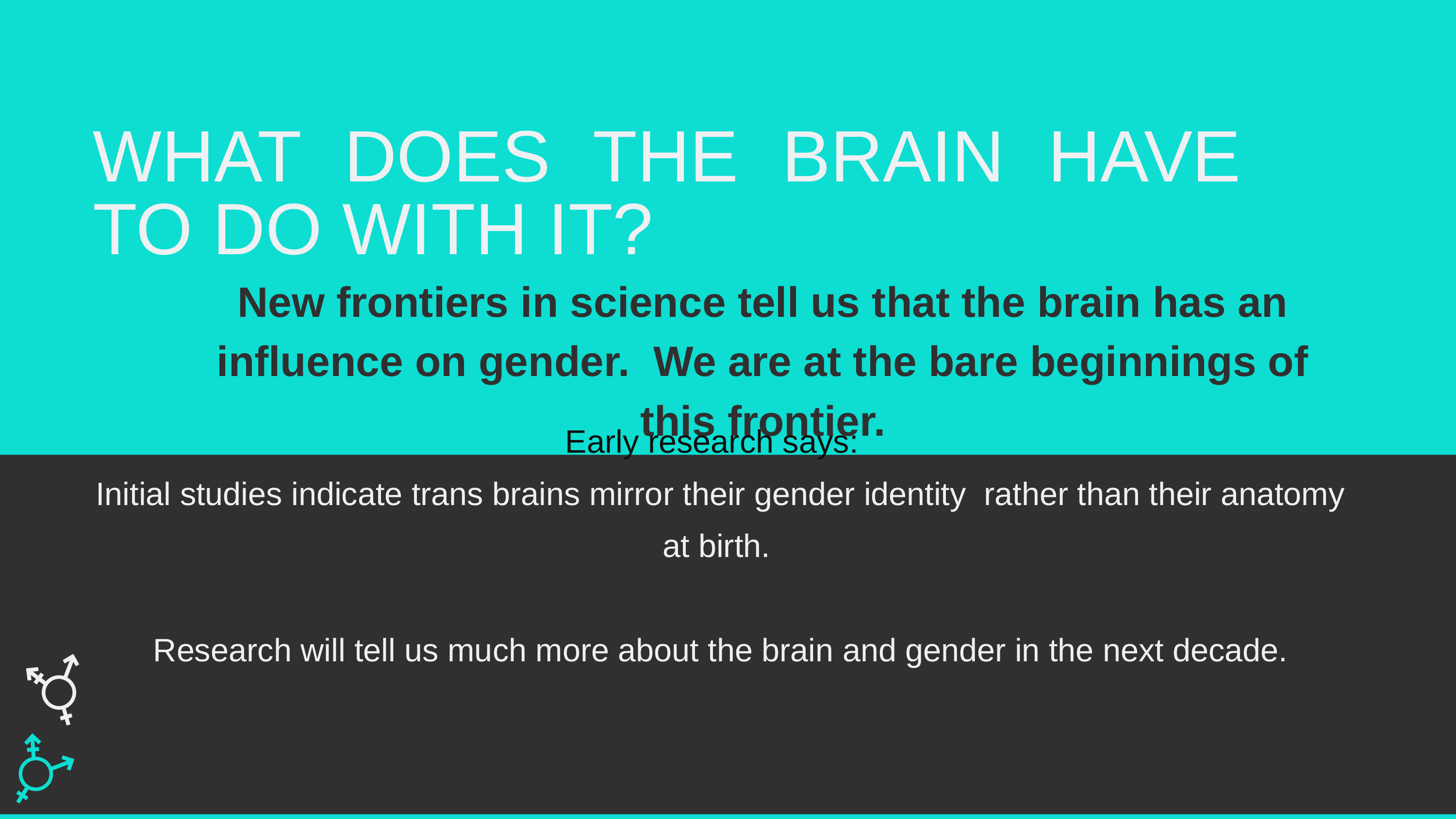

WHAT DOES THE BRAIN HAVE TO DO WITH IT?
New frontiers in science tell us that the brain has an influence on gender.  We are at the bare beginnings of this frontier.
Early research says:
 Initial studies indicate trans brains mirror their gender identity  rather than their anatomy at birth.

 Research will tell us much more about the brain and gender in the next decade.